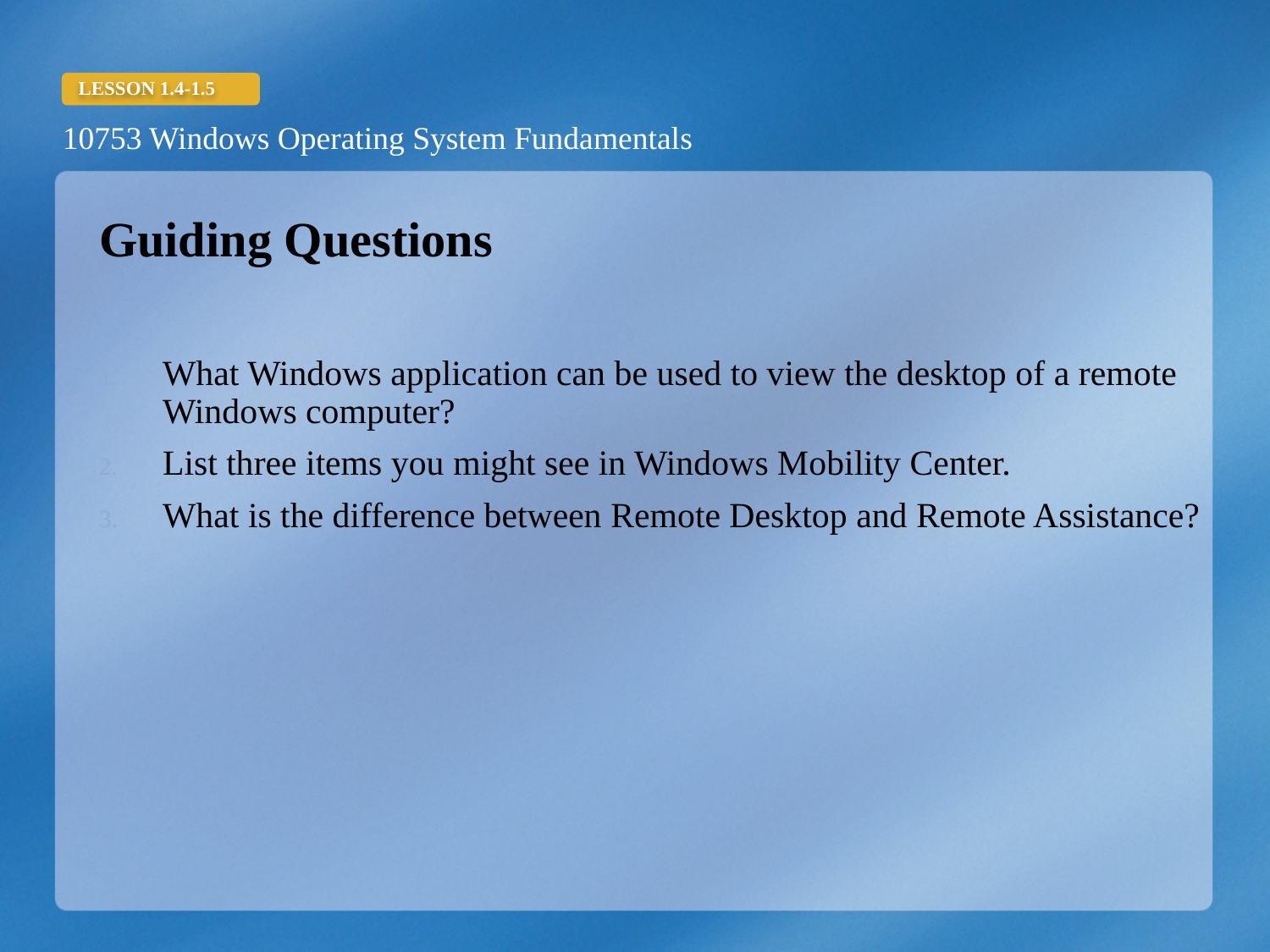

Guiding Questions

What Windows application can be used to view the desktop of a remote Windows computer?
List three items you might see in Windows Mobility Center.
What is the difference between Remote Desktop and Remote Assistance?